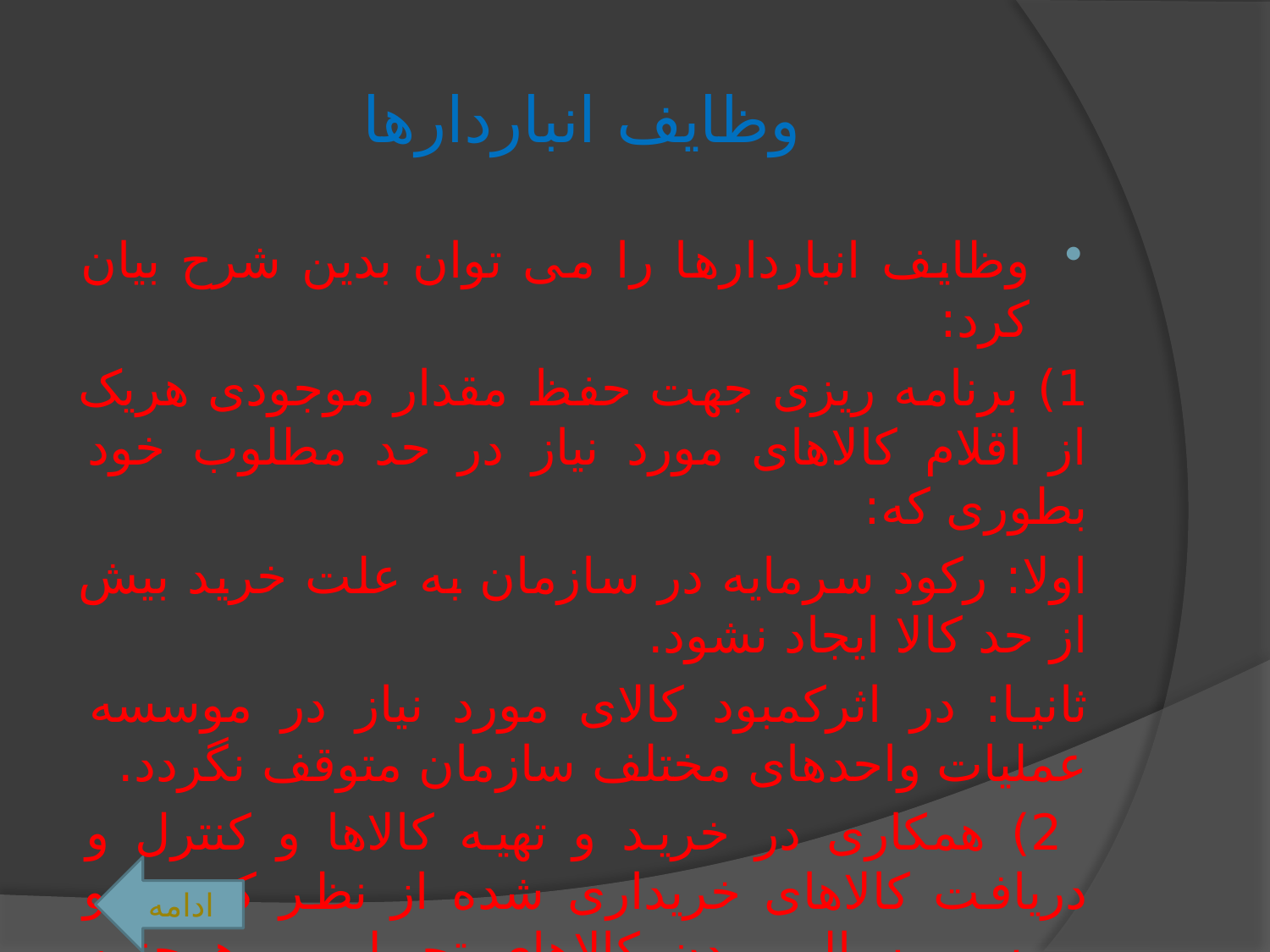

# وظایف انباردارها
وظایف انباردارها را می توان بدین شرح بیان کرد:
1) برنامه ریزی جهت حفظ مقدار موجودی هریک از اقلام کالاهای مورد نیاز در حد مطلوب خود بطوری که:
اولا: رکود سرمایه در سازمان به علت خرید بیش از حد کالا ایجاد نشود.
ثانیا: در اثرکمبود کالای مورد نیاز در موسسه عملیات واحدهای مختلف سازمان متوقف نگردد.
 2) همکاری در خرید و تهیه کالاها و کنترل و دریافت کالاهای خریداری شده از نظر کیفیت و بررسی سالم بودن کالاهای تحویلی و همچنین مطابقت کالاها با قراردادهای خرید کالا و تاریخ انقضاء آنها و نظایر آن.
ادامه